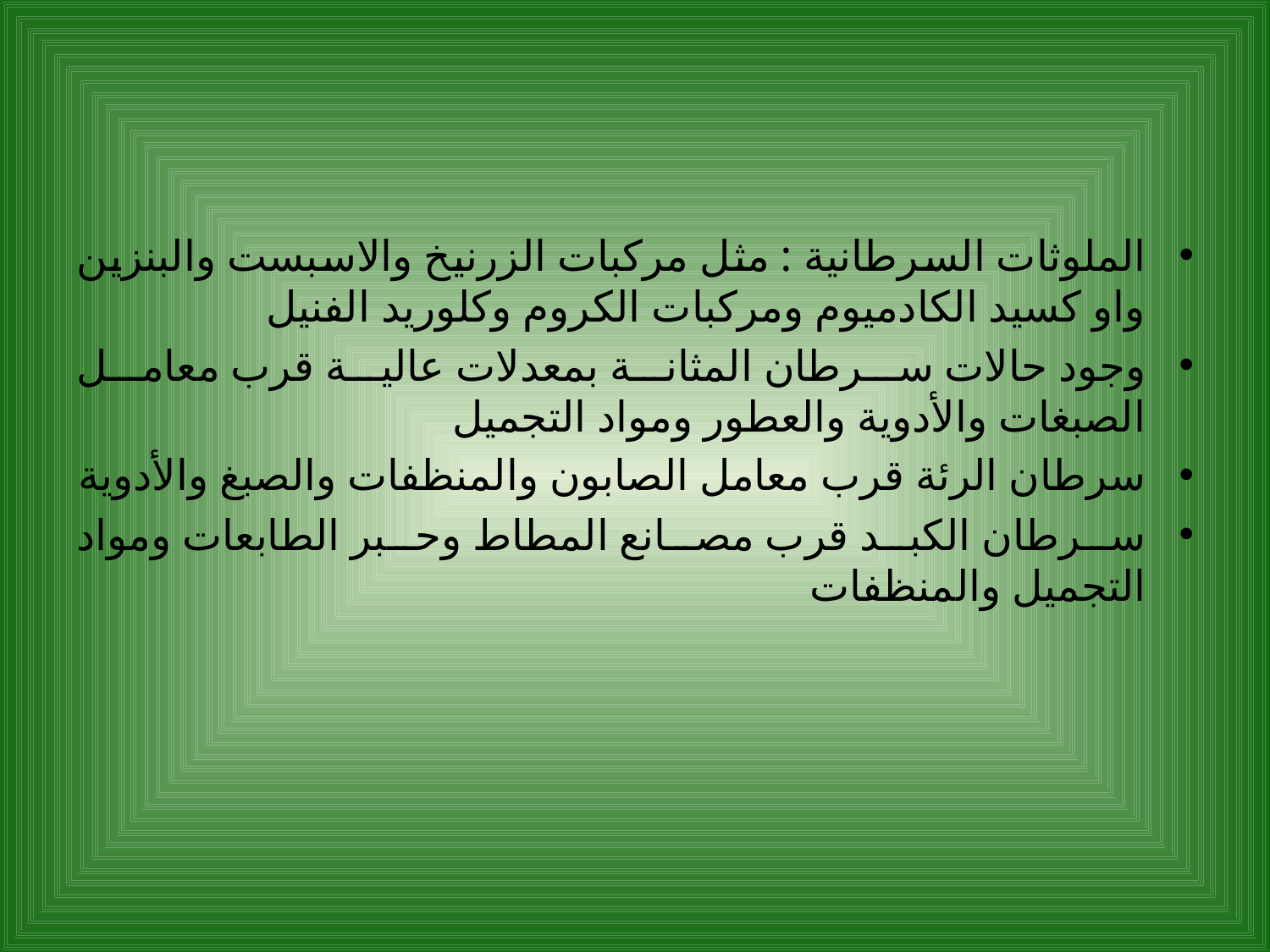

الملوثات السرطانية : مثل مركبات الزرنيخ والاسبست والبنزين واو كسيد الكادميوم ومركبات الكروم وكلوريد الفنيل
وجود حالات سرطان المثانة بمعدلات عالية قرب معامل الصبغات والأدوية والعطور ومواد التجميل
سرطان الرئة قرب معامل الصابون والمنظفات والصبغ والأدوية
سرطان الكبد قرب مصانع المطاط وحبر الطابعات ومواد التجميل والمنظفات